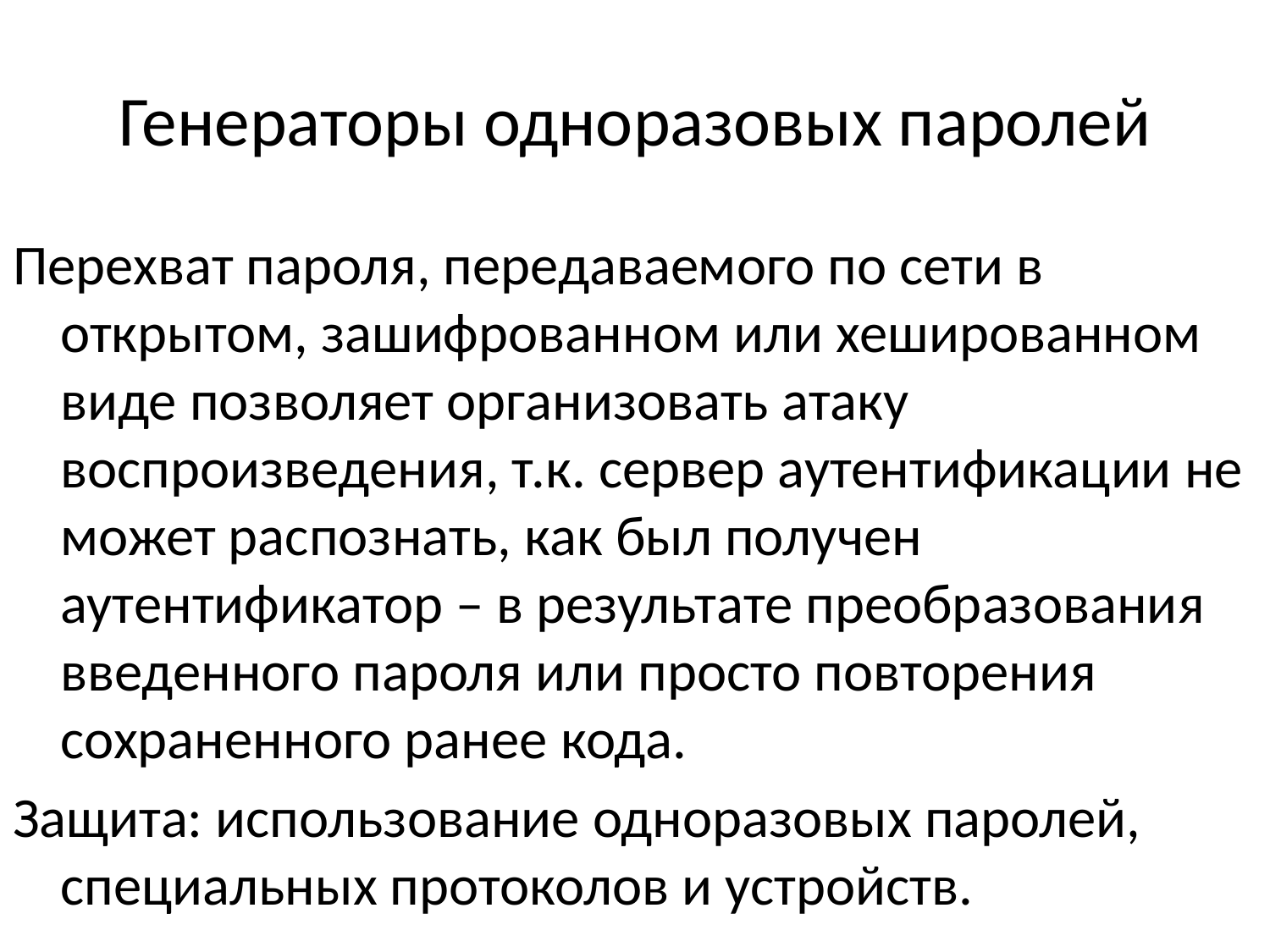

# Генераторы одноразовых паролей
Перехват пароля, передаваемого по сети в открытом, зашифрованном или хешированном виде позволяет организовать атаку воспроизведения, т.к. сервер аутентификации не может распознать, как был получен аутентификатор – в результате преобразования введенного пароля или просто повторения сохраненного ранее кода.
Защита: использование одноразовых паролей, специальных протоколов и устройств.